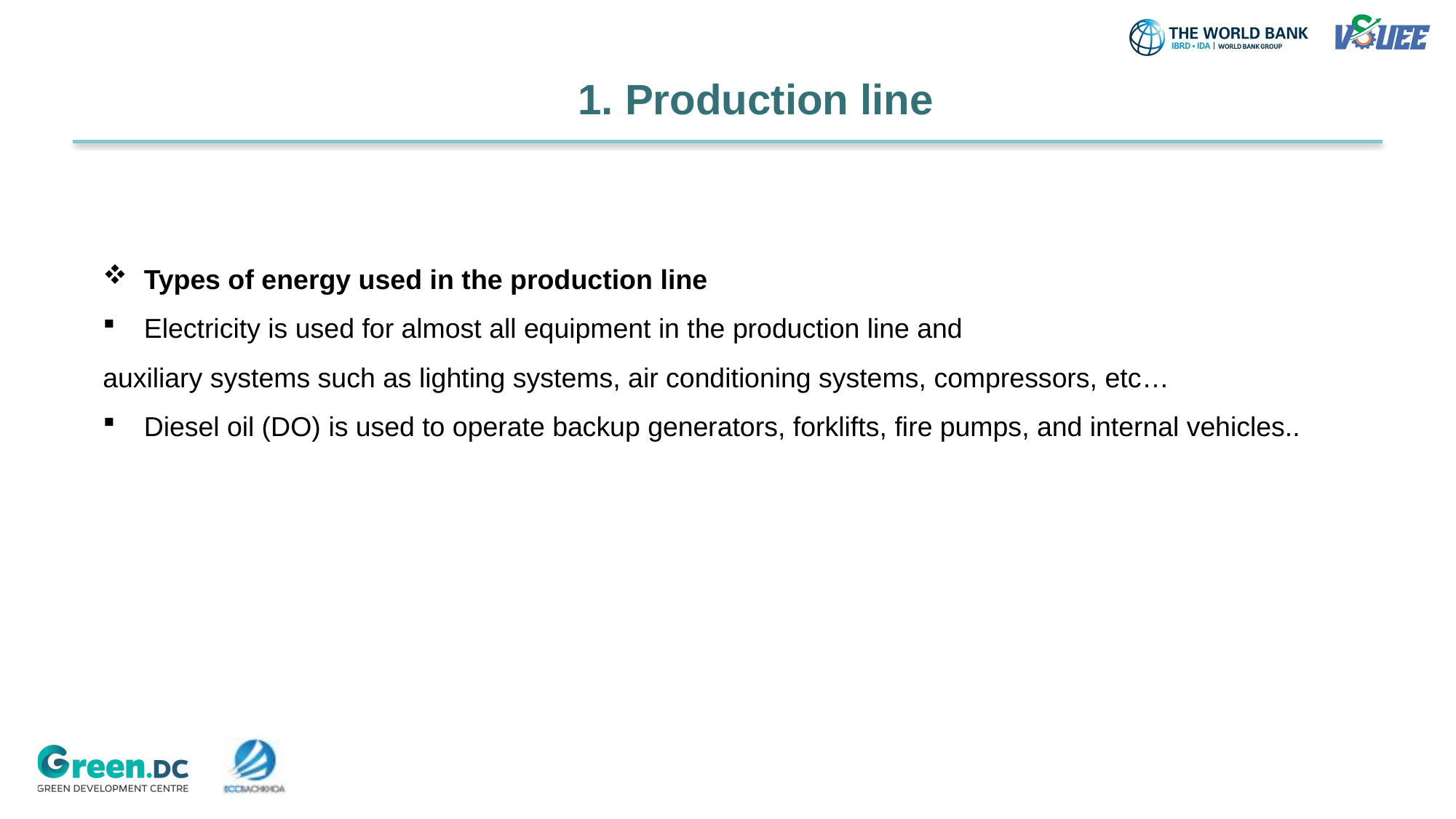

1. Production line
Types of energy used in the production line
Electricity is used for almost all equipment in the production line and
auxiliary systems such as lighting systems, air conditioning systems, compressors, etc…
Diesel oil (DO) is used to operate backup generators, forklifts, fire pumps, and internal vehicles..